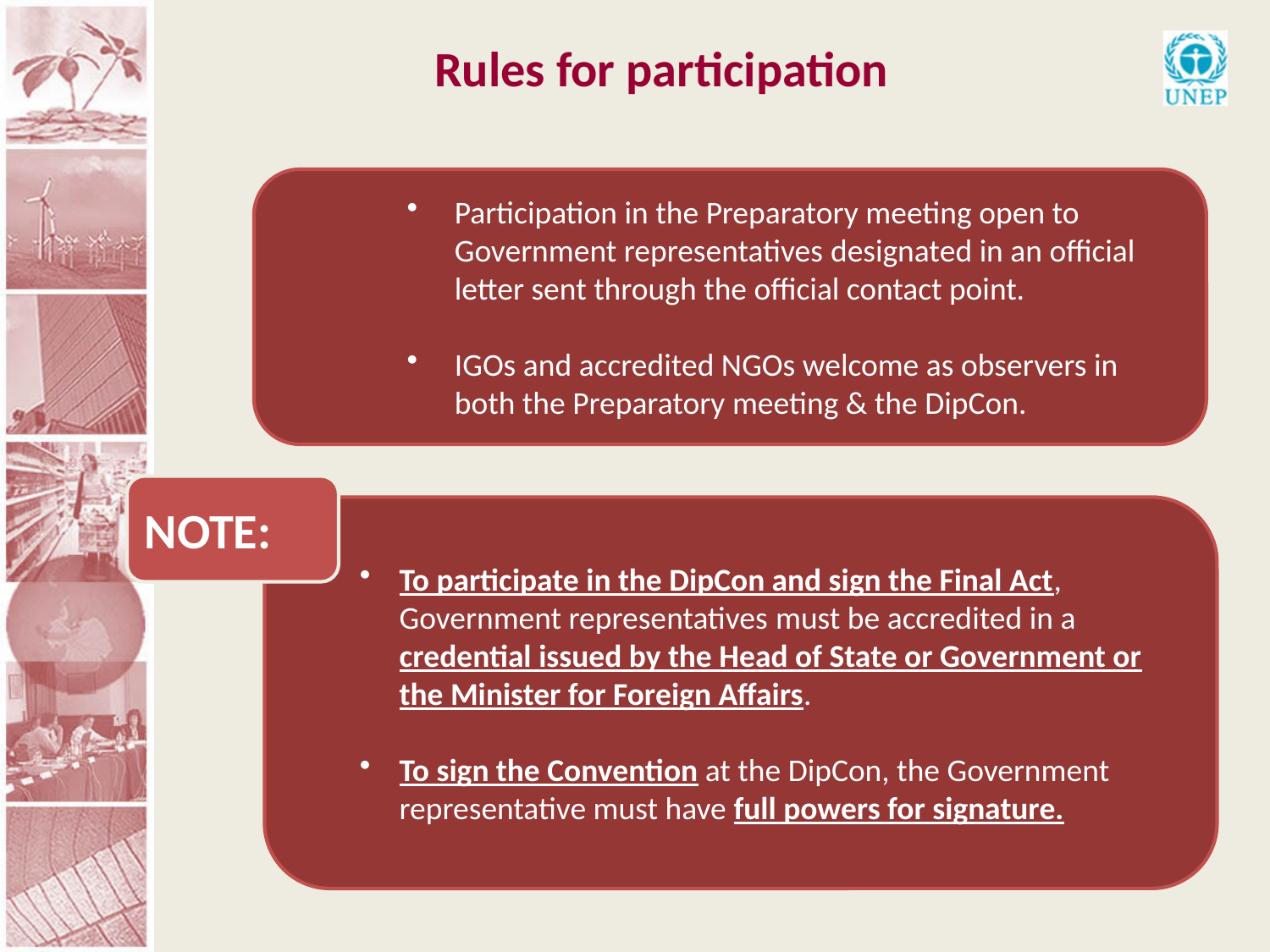

Rules for participation
Participation in the Preparatory meeting open to Government representatives designated in an official letter sent through the official contact point.

IGOs and accredited NGOs welcome as observers in both the Preparatory meeting & the DipCon.
NOTE:

To participate in the DipCon and sign the Final Act, Government representatives must be accredited in a credential issued by the Head of State or Government or the Minister for Foreign Affairs.

To sign the Convention at the DipCon, the Government representative must have full powers for signature.